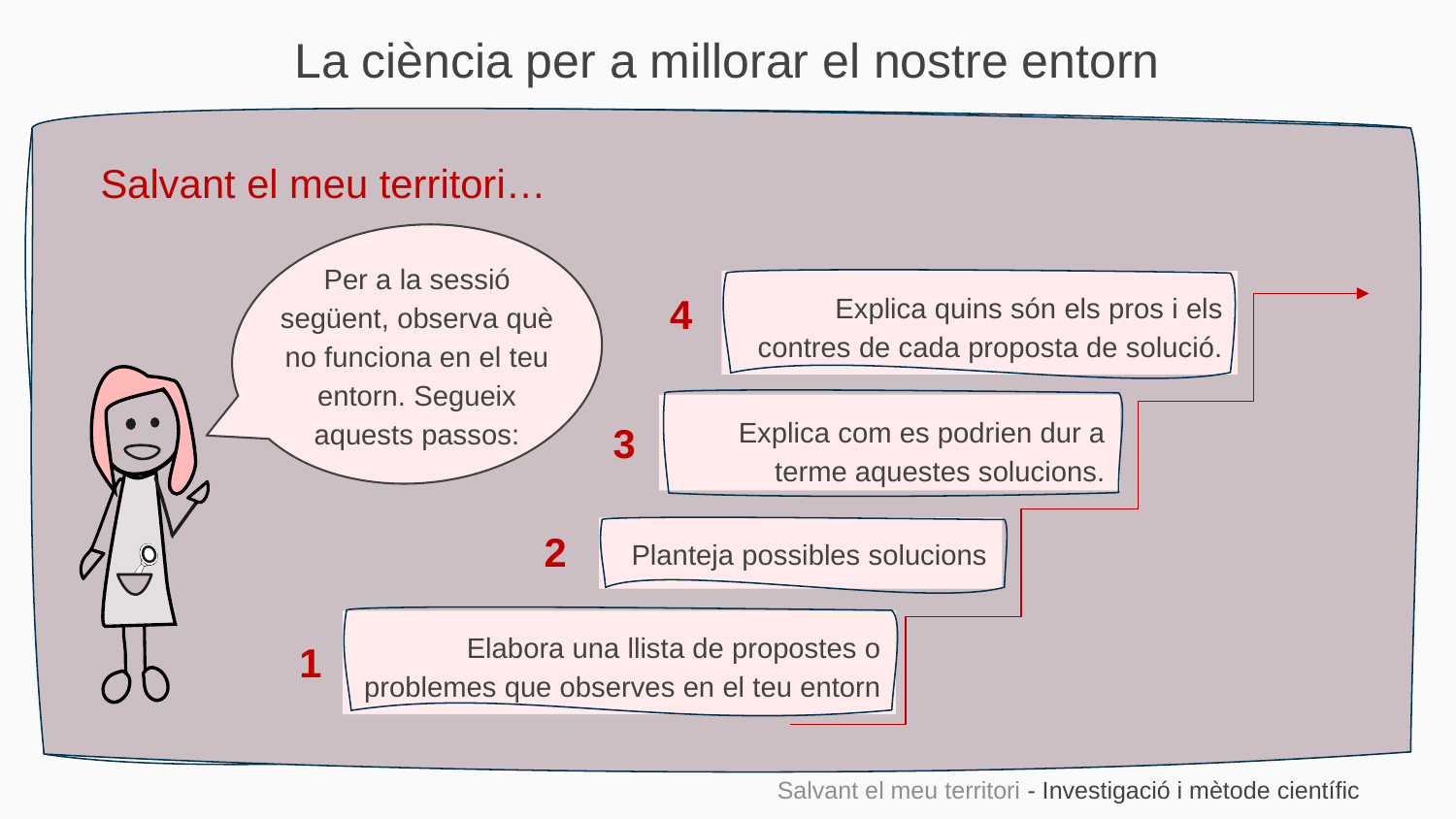

La ciència per a millorar el nostre entorn

Salvant el meu territori…

Per a la sessió següent, observa què no funciona en el teu entorn. Segueix aquests passos:

Explica quins són els pros i els contres de cada proposta de solució.

4

Explica com es podrien dur a terme aquestes solucions.

3
2
Planteja possibles solucions

Elabora una llista de propostes o problemes que observes en el teu entorn
1
Salvant el meu territori - Investigació i mètode científic